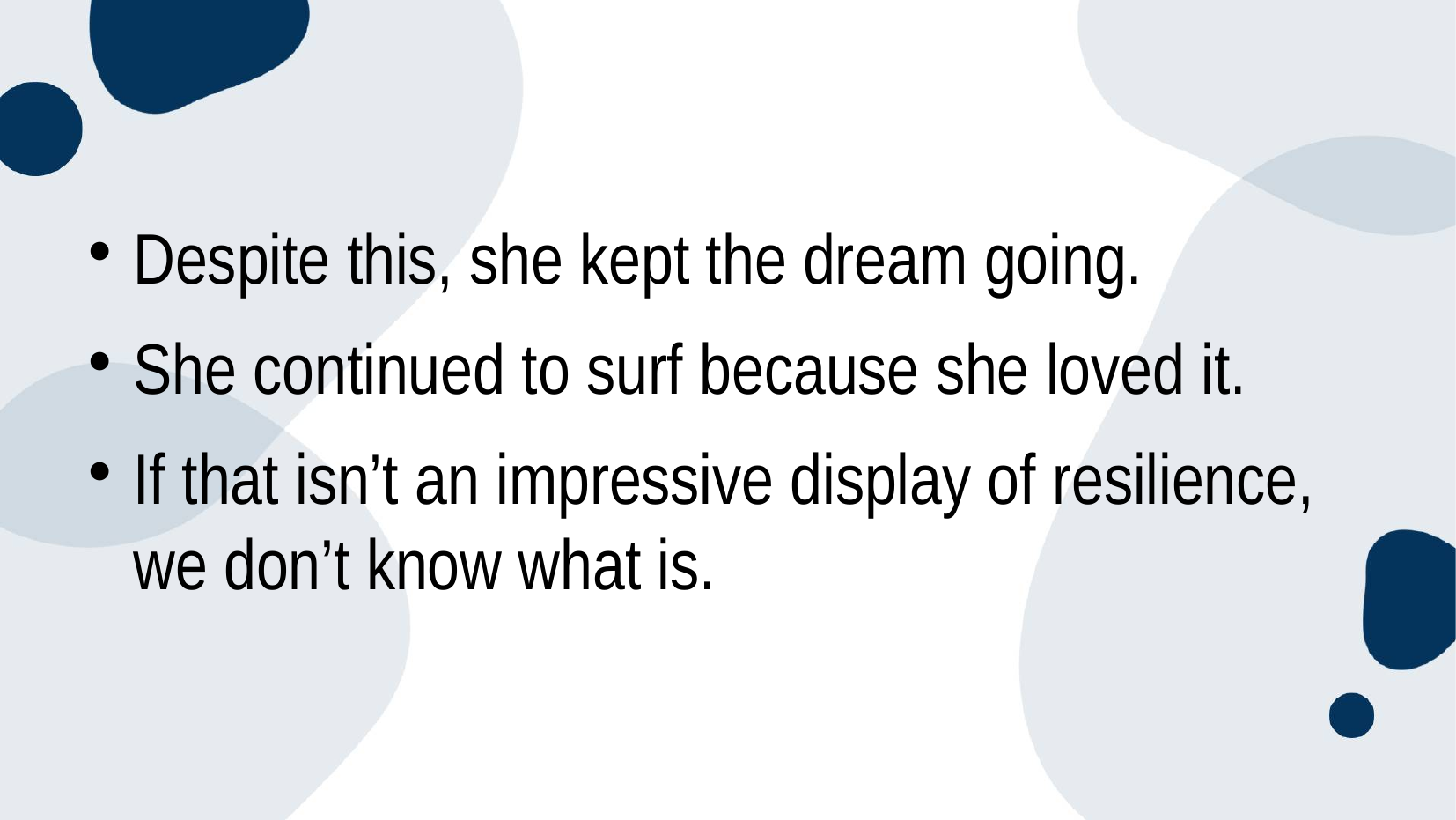

#
Despite this, she kept the dream going.
She continued to surf because she loved it.
If that isn’t an impressive display of resilience, we don’t know what is.